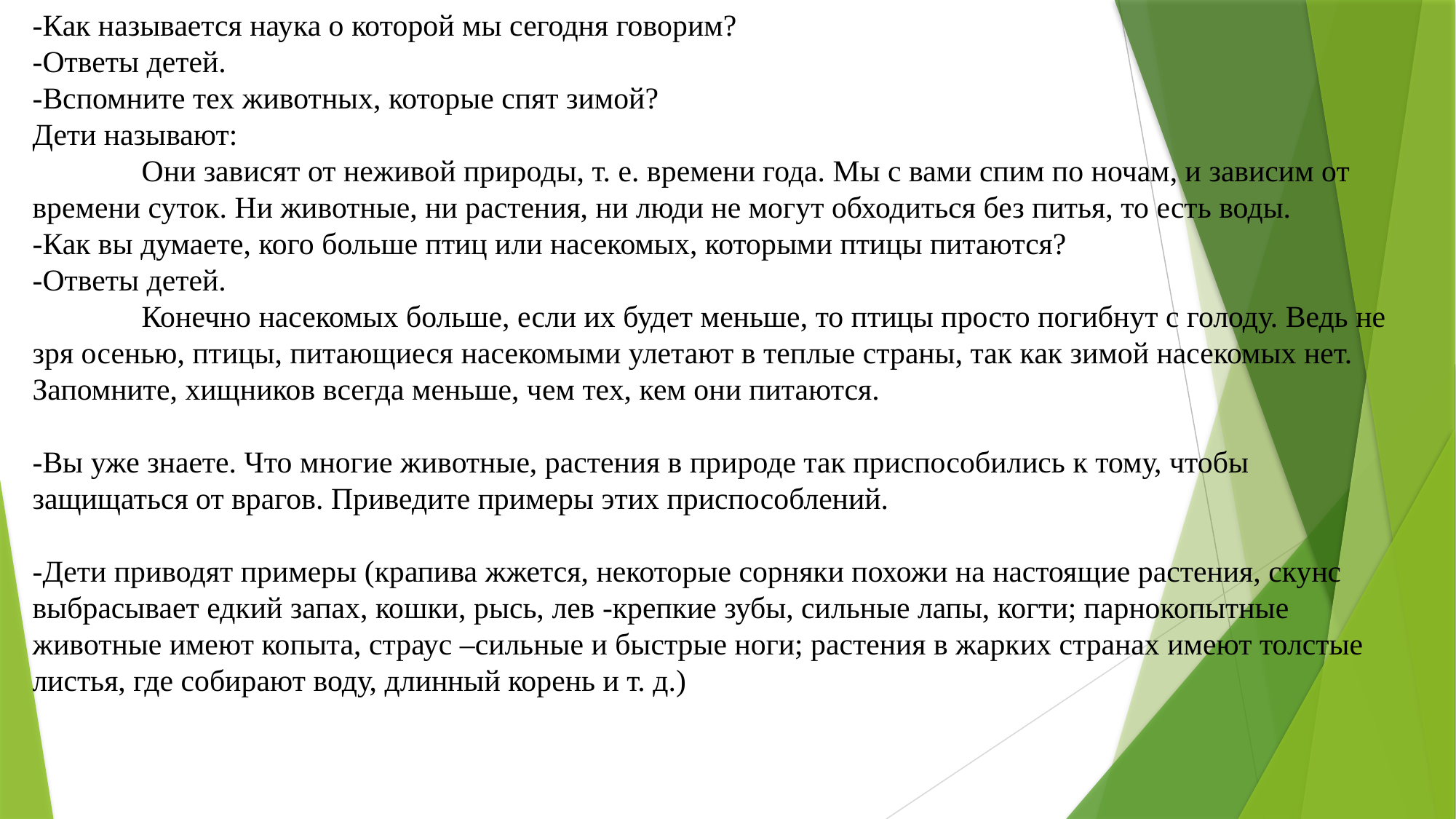

# -Как называется наука о которой мы сегодня говорим? -Ответы детей. -Вспомните тех животных, которые спят зимой? Дети называют: Они зависят от неживой природы, т. е. времени года. Мы с вами спим по ночам, и зависим от времени суток. Ни животные, ни растения, ни люди не могут обходиться без питья, то есть воды. -Как вы думаете, кого больше птиц или насекомых, которыми птицы питаются? -Ответы детей. Конечно насекомых больше, если их будет меньше, то птицы просто погибнут с голоду. Ведь не зря осенью, птицы, питающиеся насекомыми улетают в теплые страны, так как зимой насекомых нет. Запомните, хищников всегда меньше, чем тех, кем они питаются. -Вы уже знаете. Что многие животные, растения в природе так приспособились к тому, чтобы защищаться от врагов. Приведите примеры этих приспособлений. -Дети приводят примеры (крапива жжется, некоторые сорняки похожи на настоящие растения, скунс выбрасывает едкий запах, кошки, рысь, лев -крепкие зубы, сильные лапы, когти; парнокопытные животные имеют копыта, страус –сильные и быстрые ноги; растения в жарких странах имеют толстые листья, где собирают воду, длинный корень и т. д.)